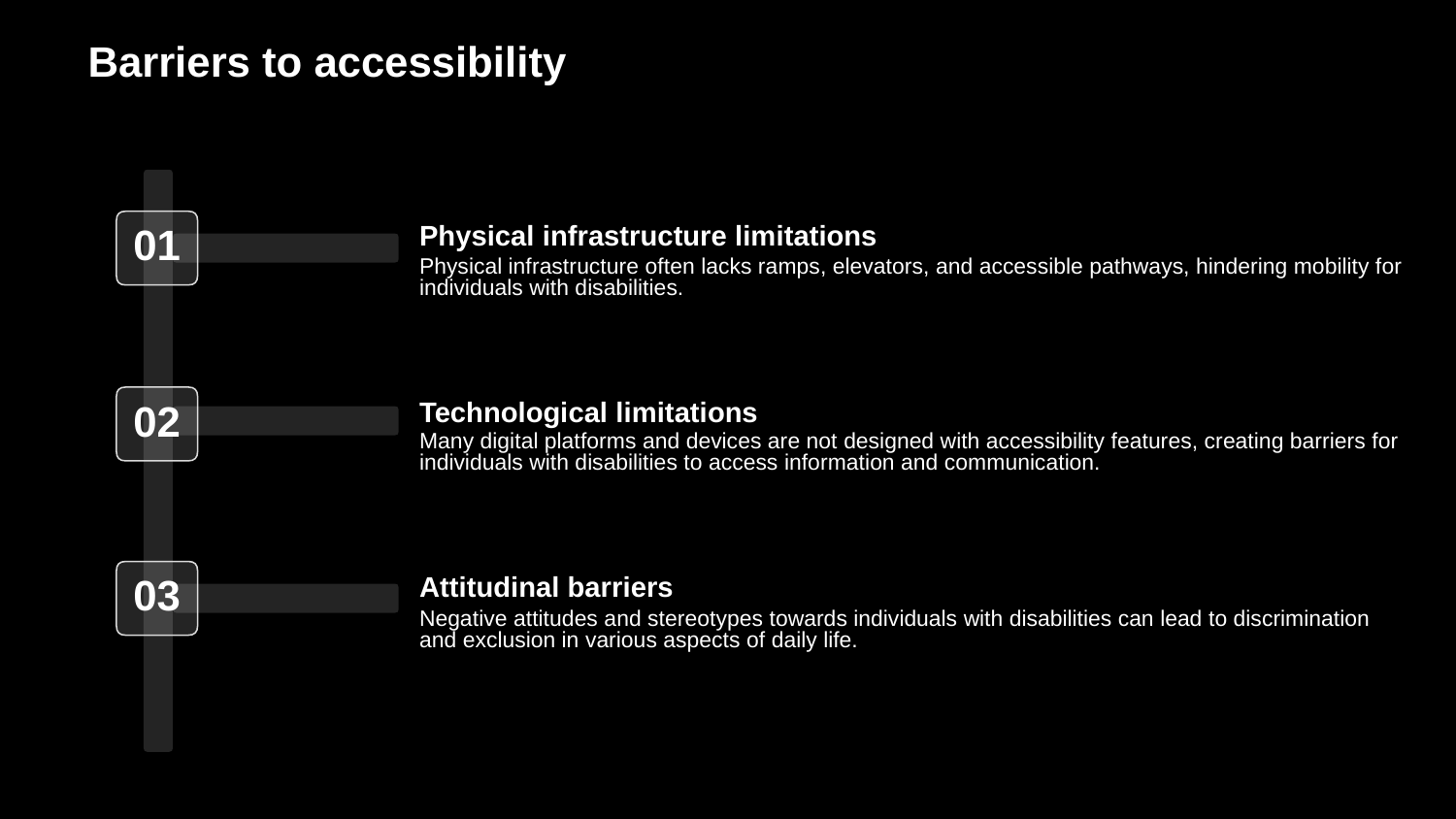

Barriers to accessibility

Physical infrastructure limitations
01

Physical infrastructure often lacks ramps, elevators, and accessible pathways, hindering mobility for individuals with disabilities.

Technological limitations
02

Many digital platforms and devices are not designed with accessibility features, creating barriers for individuals with disabilities to access information and communication.

Attitudinal barriers
03

Negative attitudes and stereotypes towards individuals with disabilities can lead to discrimination and exclusion in various aspects of daily life.